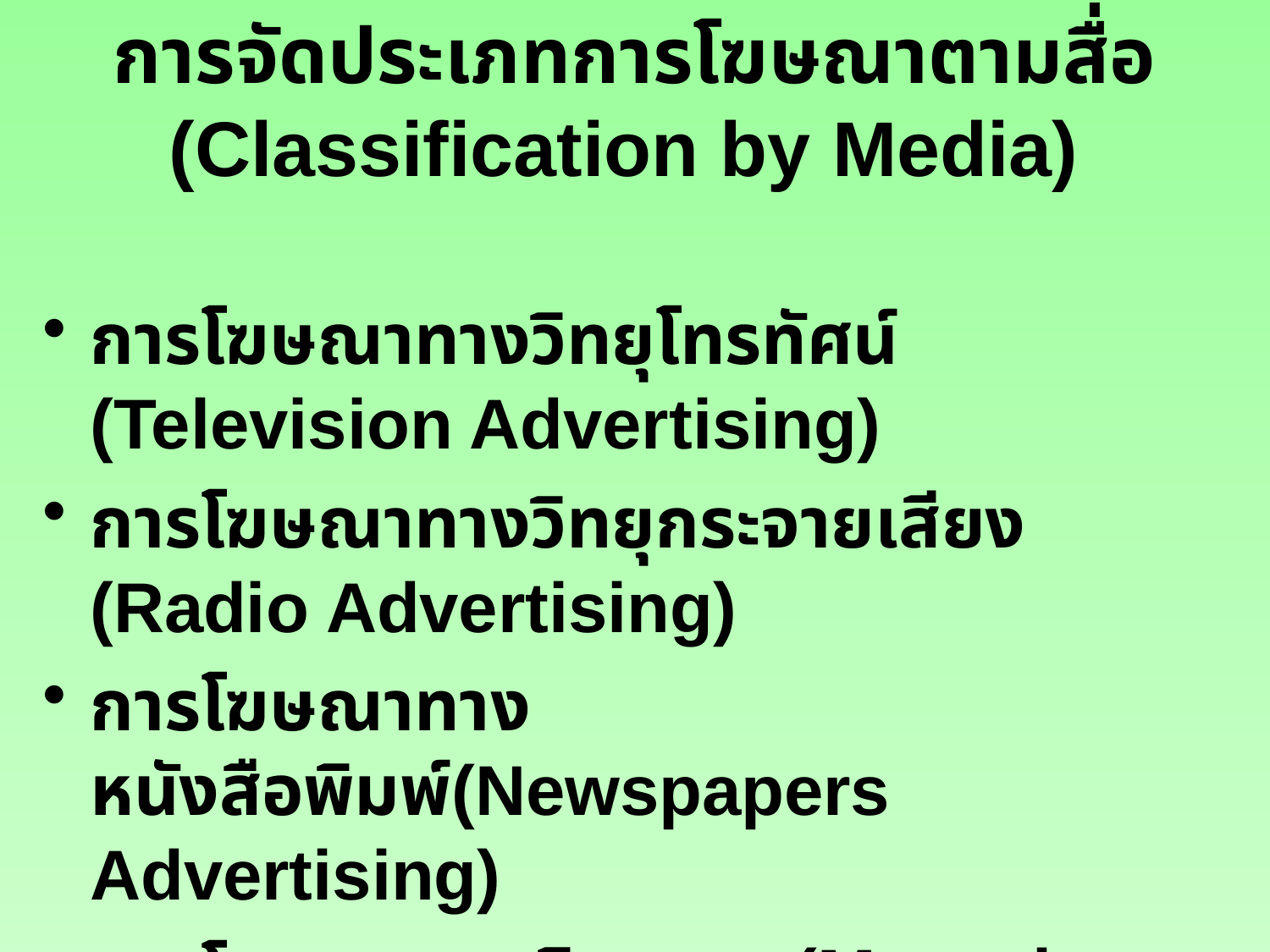

# การจัดประเภทการโฆษณาตามสื่อ (Classification by Media)
การโฆษณาทางวิทยุโทรทัศน์ (Television Advertising)
การโฆษณาทางวิทยุกระจายเสียง (Radio Advertising)
การโฆษณาทางหนังสือพิมพ์(Newspapers Advertising)
การโฆษณาทางนิตยสาร (Magazine  Advertising)
การโฆษณาทางไปรษณีย์ (Direct Mail Advertising)
การโฆษณากลางแจ้ง (Outdoor Advertising)